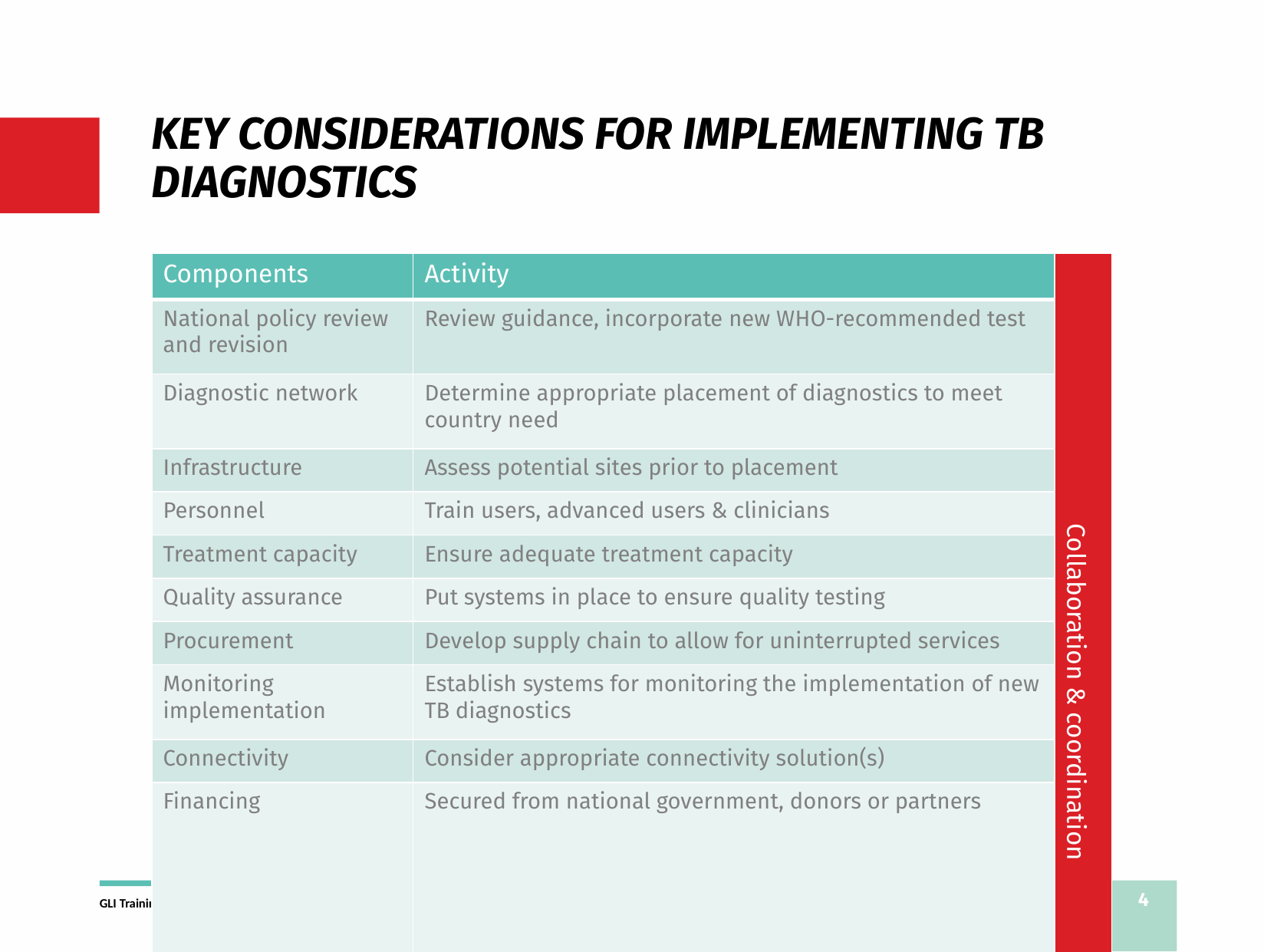

# KEY CONSIDERATIONS FOR IMPLEMENTING TB DIAGNOSTICS

| Components | Activity | Collaboration & coordination |
| --- | --- | --- |
| National policy review and revision | Review guidance, incorporate new WHO-recommended test |  |
| Diagnostic network | Determine appropriate placement of diagnostics to meet country need |  |
| Infrastructure | Assess potential sites prior to placement |  |
| Personnel | Train users, advanced users & clinicians |  |
| Treatment capacity | Ensure adequate treatment capacity |  |
| Quality assurance | Put systems in place to ensure quality testing |  |
| Procurement | Develop supply chain to allow for uninterrupted services |  |
| Monitoring implementation | Establish systems for monitoring the implementation of new TB diagnostics |  |
| Connectivity | Consider appropriate connectivity solution(s) |  |
| Financing | Secured from national government, donors or partners |  |